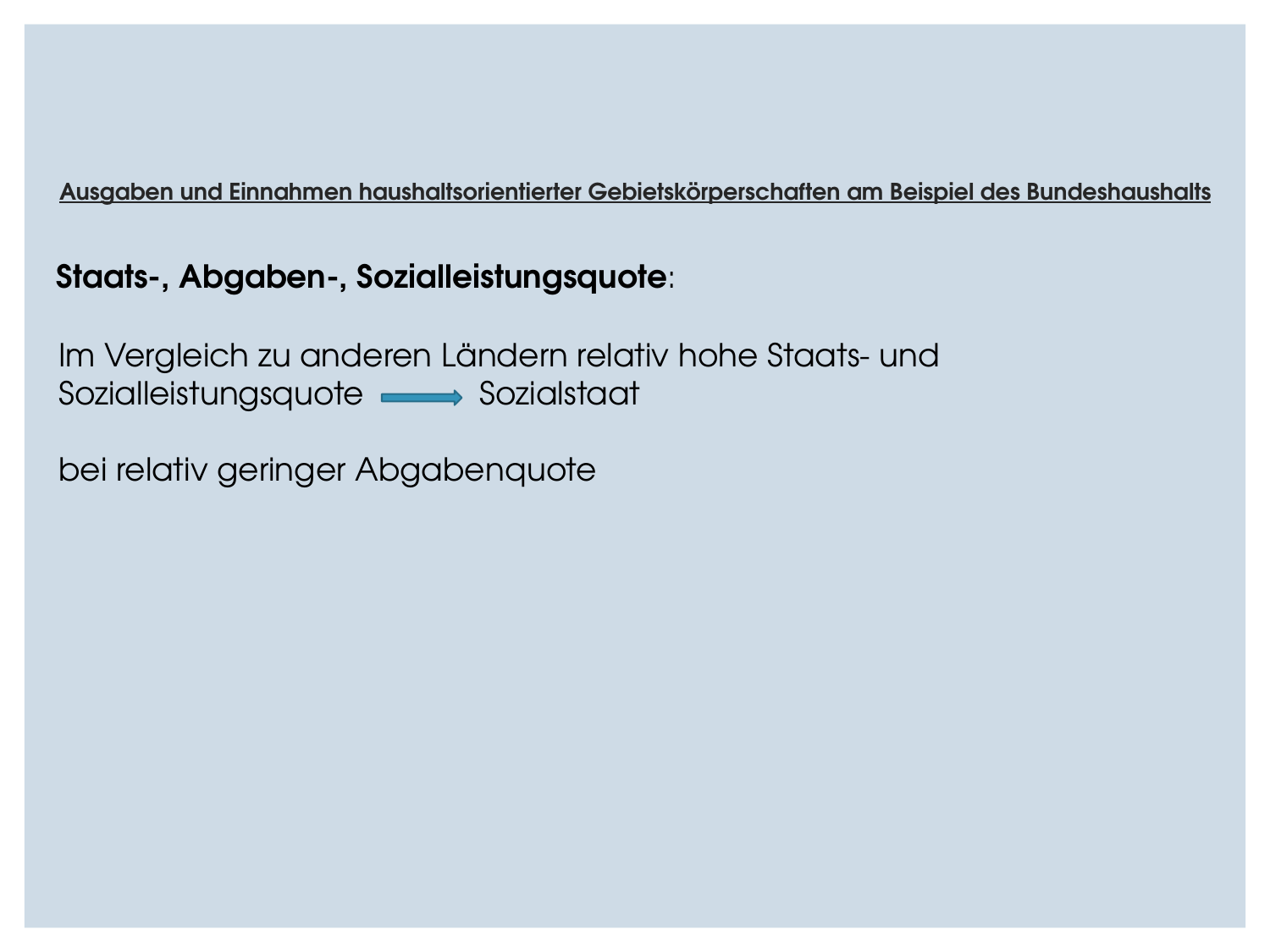

# Ausgaben und Einnahmen haushaltsorientierter Gebietskörperschaften am Beispiel des Bundeshaushalts
Staats-, Abgaben-, Sozialleistungsquote:
Im Vergleich zu anderen Ländern relativ hohe Staats- und Sozialleistungsquote             Sozialstaat

bei relativ geringer Abgabenquote